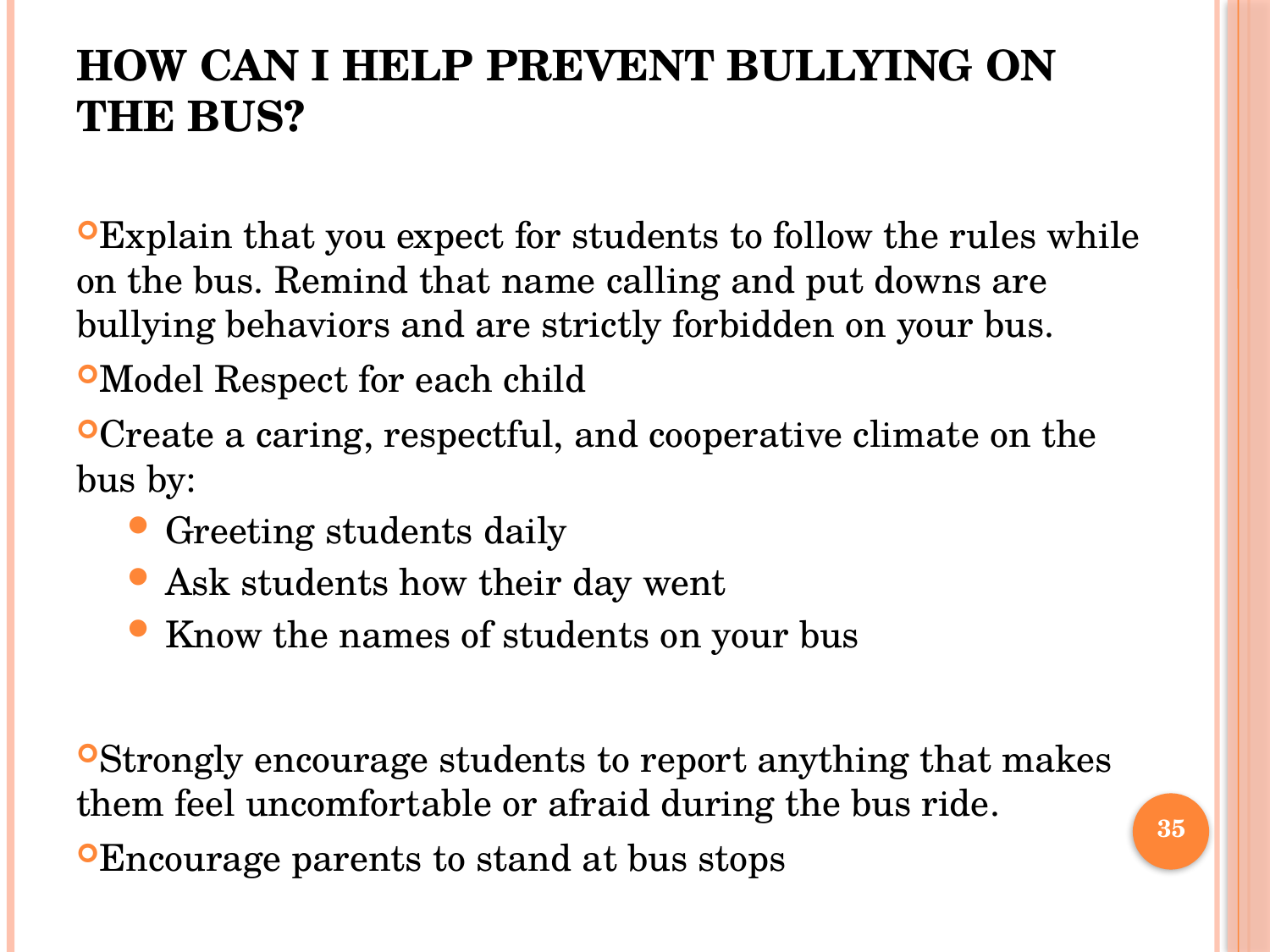

HOW CAN I HELP PREVENT BULLYING ON THE BUS?

Explain that you expect for students to follow the rules while on the bus. Remind that name calling and put downs are bullying behaviors and are strictly forbidden on your bus.
Model Respect for each child
Create a caring, respectful, and cooperative climate on the bus by:
Greeting students daily
Ask students how their day went
Know the names of students on your bus

Strongly encourage students to report anything that makes them feel uncomfortable or afraid during the bus ride.
Encourage parents to stand at bus stops

35